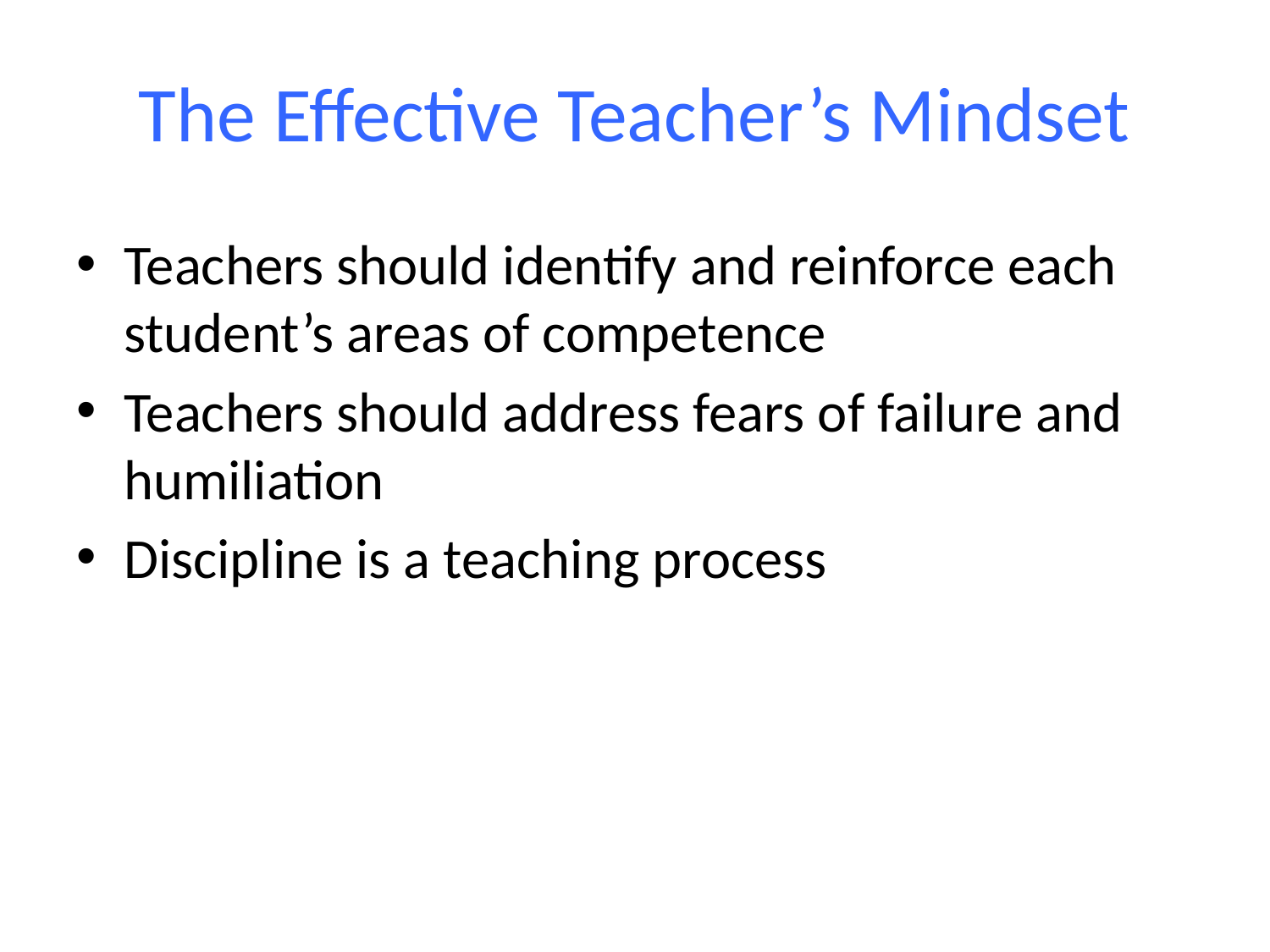

# The Effective Teacher’s Mindset
Teachers should identify and reinforce each student’s areas of competence
Teachers should address fears of failure and humiliation
Discipline is a teaching process